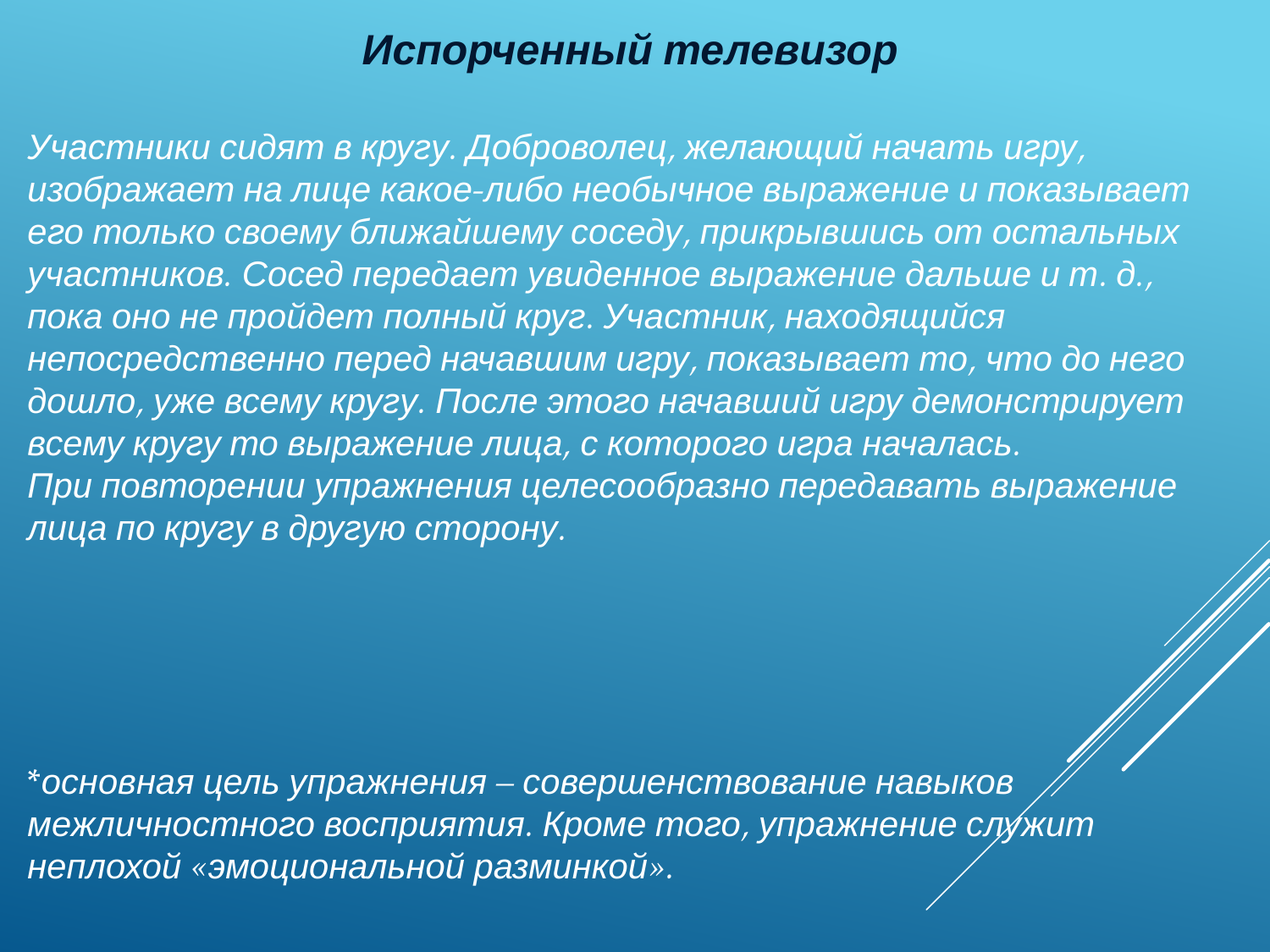

Испорченный телевизор

Участники сидят в кругу. Доброволец, желающий начать игру, изображает на лице какое-либо необычное выражение и показывает его только своему ближайшему соседу, прикрывшись от остальных участников. Сосед передает увиденное выражение дальше и т. д., пока оно не пройдет полный круг. Участник, находящийся непосредственно перед начавшим игру, показывает то, что до него дошло, уже всему кругу. После этого начавший игру демонстрирует всему кругу то выражение лица, с которого игра началась.
При повторении упражнения целесообразно передавать выражение лица по кругу в другую сторону.

*основная цель упражнения – совершенствование навыков межличностного восприятия. Кроме того, упражнение служит неплохой «эмоциональной разминкой».